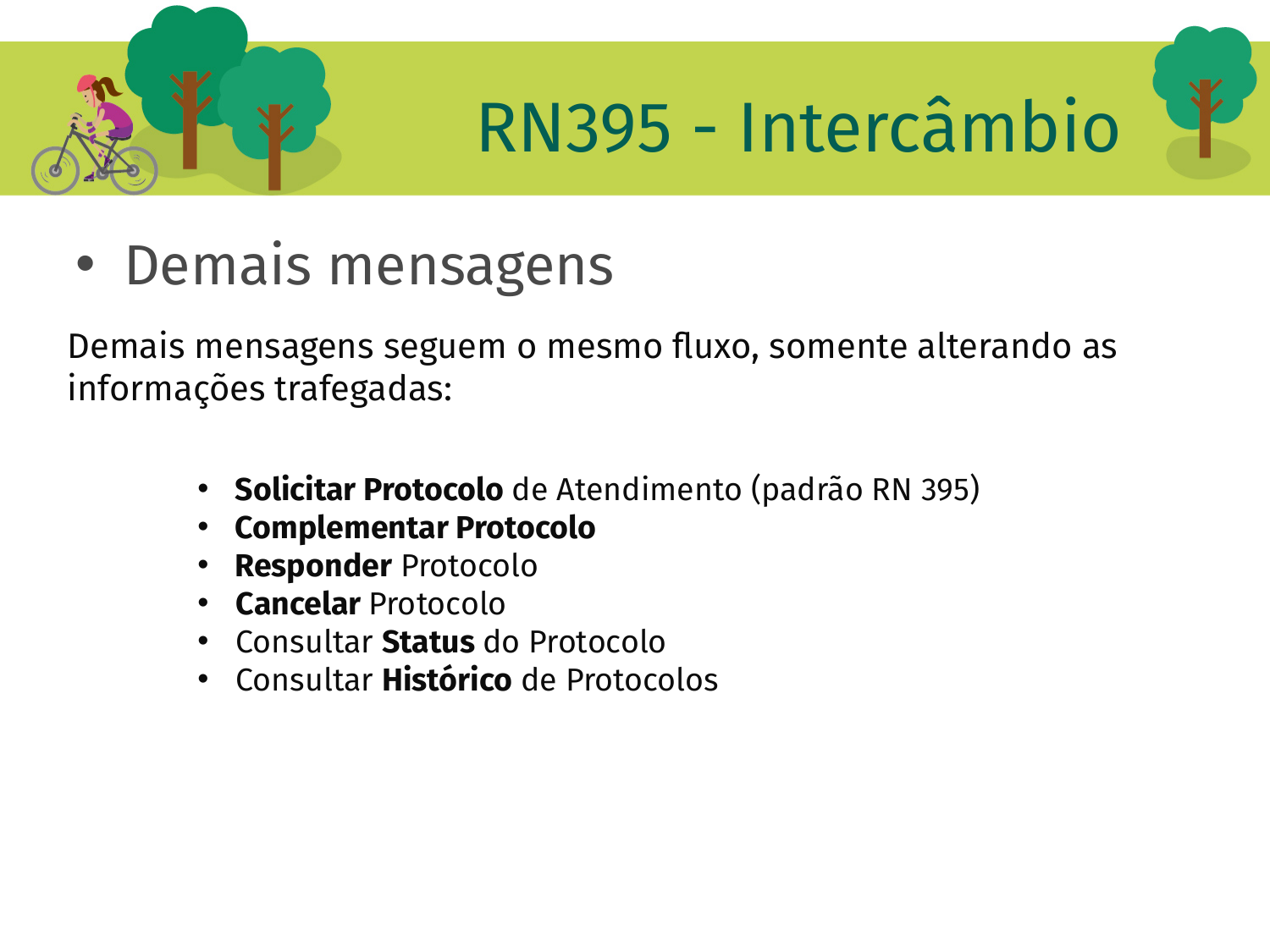

# RN395 - Intercâmbio
Demais mensagens

Demais mensagens seguem o mesmo fluxo, somente alterando as informações trafegadas:
 Solicitar Protocolo de Atendimento (padrão RN 395)
 Complementar Protocolo
 Responder Protocolo
 Cancelar Protocolo
 Consultar Status do Protocolo
 Consultar Histórico de Protocolos